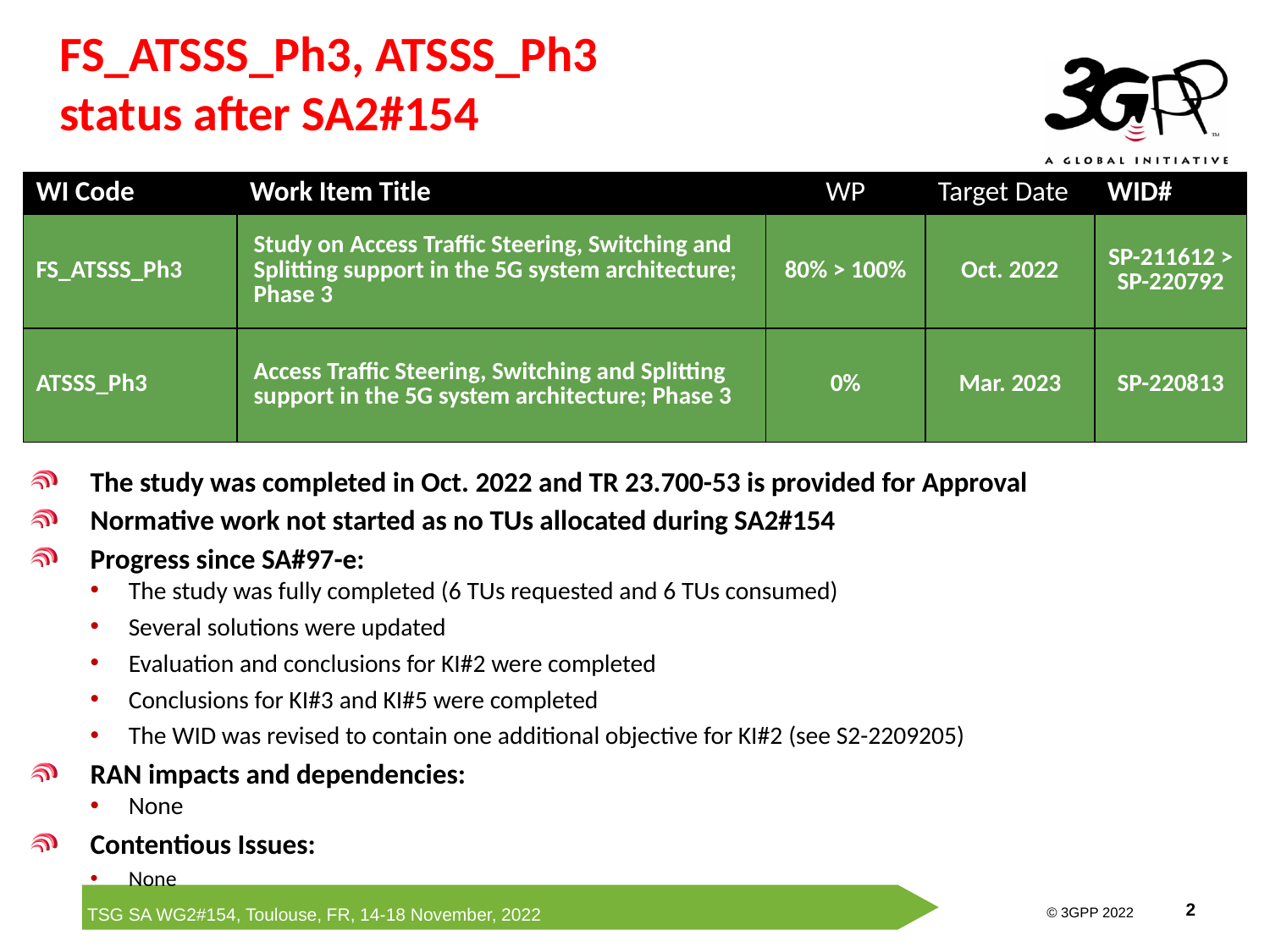

# FS_ATSSS_Ph3, ATSSS_Ph3 status after SA2#154
| WI Code | Work Item Title | WP | Target Date | WID# |
| --- | --- | --- | --- | --- |
| FS\_ATSSS\_Ph3 | Study on Access Traffic Steering, Switching and Splitting support in the 5G system architecture; Phase 3 | 80% > 100% | Oct. 2022 | SP-211612 > SP-220792 |
| ATSSS\_Ph3 | Access Traffic Steering, Switching and Splitting support in the 5G system architecture; Phase 3 | 0% | Mar. 2023 | SP-220813 |
The study was completed in Oct. 2022 and TR 23.700-53 is provided for Approval
Normative work not started as no TUs allocated during SA2#154
Progress since SA#97-e:
The study was fully completed (6 TUs requested and 6 TUs consumed)
Several solutions were updated
Evaluation and conclusions for KI#2 were completed
Conclusions for KI#3 and KI#5 were completed
The WID was revised to contain one additional objective for KI#2 (see S2-2209205)
RAN impacts and dependencies:
None
Contentious Issues:
None